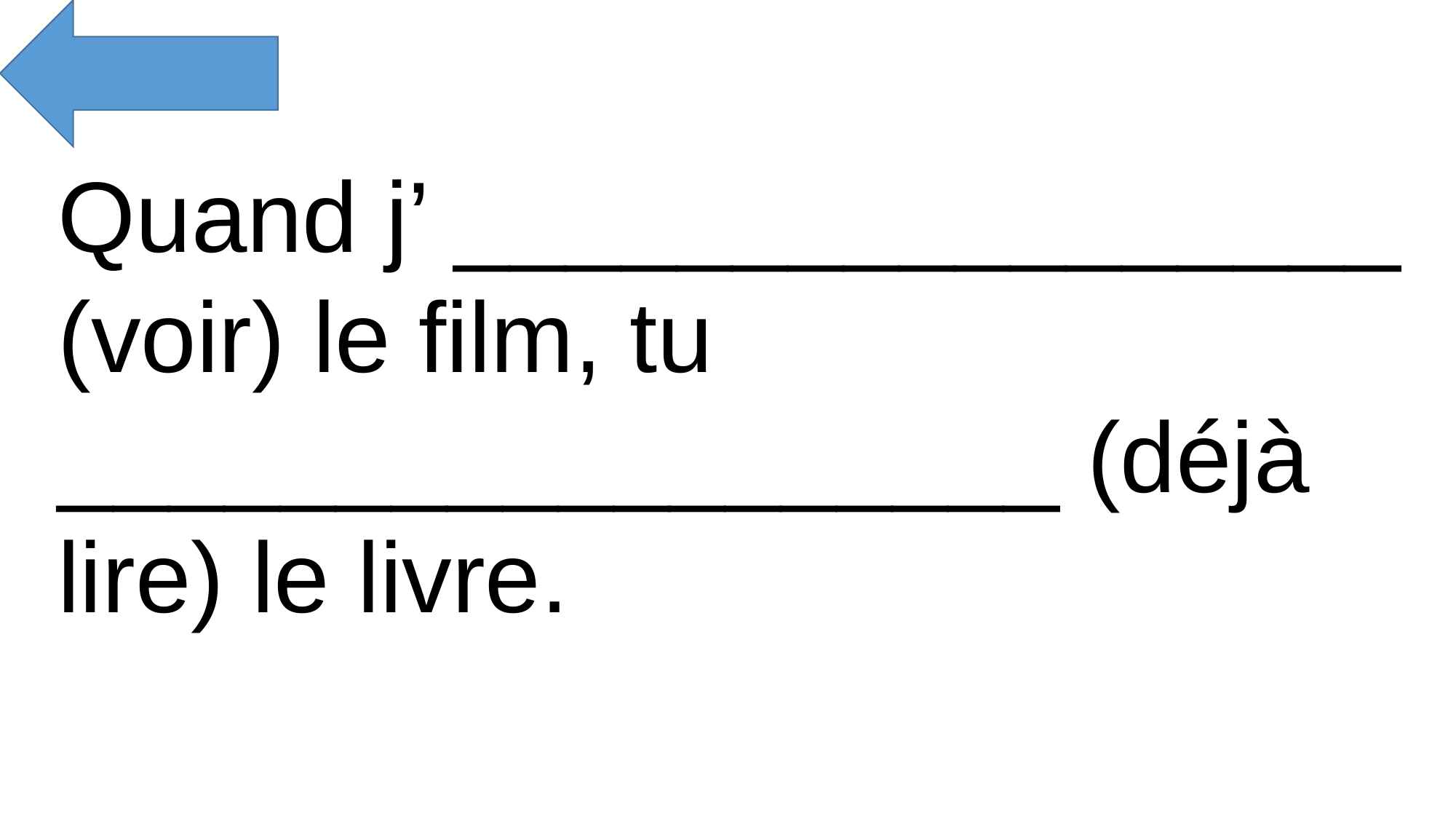

Quand j’ _________________ (voir) le film, tu __________________ (déjà lire) le livre.